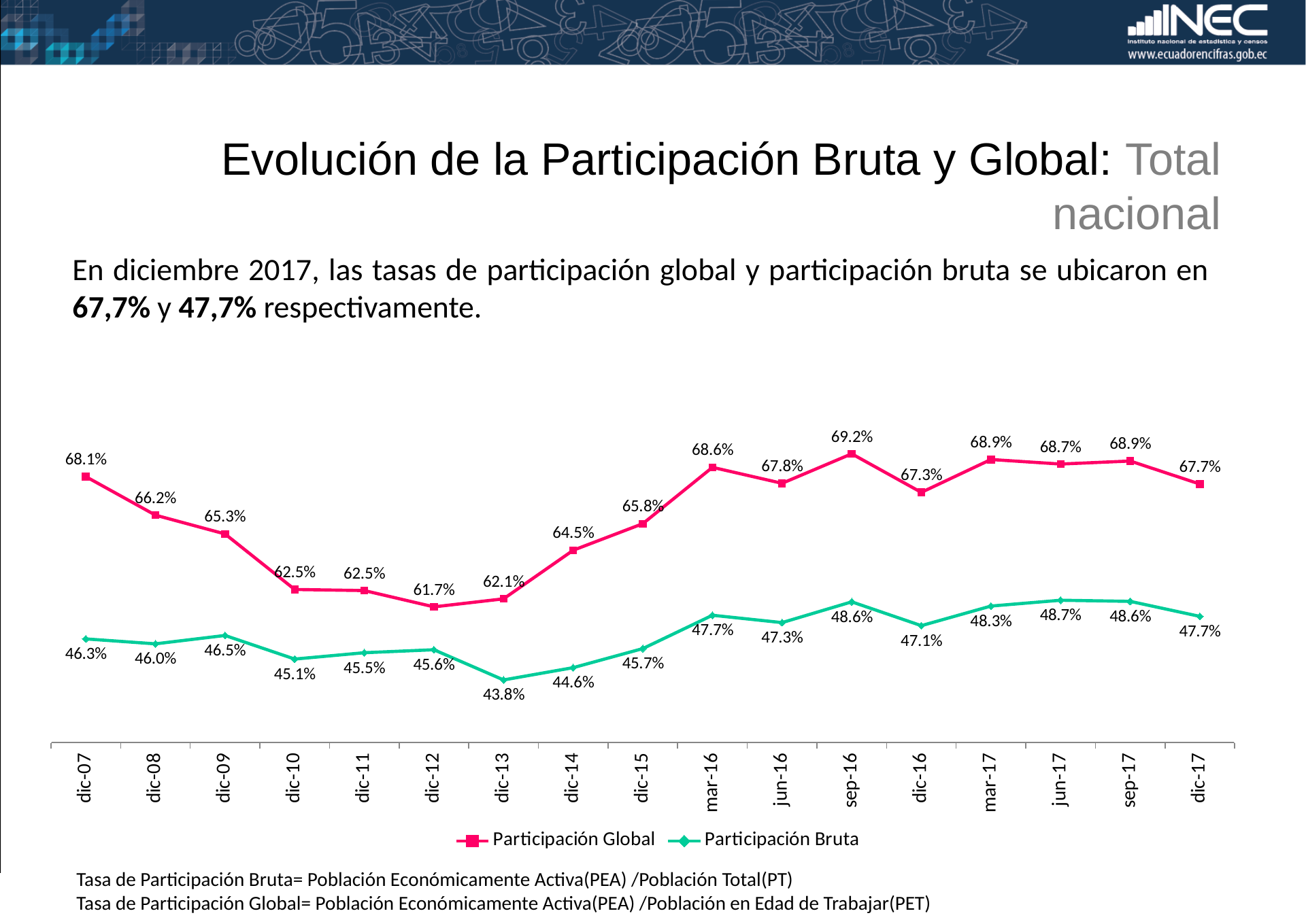

Evolución de la Participación Bruta y Global: Total nacional
En diciembre 2017, las tasas de participación global y participación bruta se ubicaron en 67,7% y 47,7% respectivamente.

### Chart

| Category | Participación Global | Participación Bruta |
|---|---|---|
| dic-07 | 0.681 | 0.463 |
| dic-08 | 0.662 | 0.46 |
| dic-09 | 0.6527581537642608 | 0.46508836461309533 |
| dic-10 | 0.6253953779625163 | 0.4507281986260845 |
| dic-11 | 0.6248570206941647 | 0.45459057645618145 |
| dic-12 | 0.6168236263883771 | 0.4564097968126435 |
| dic-13 | 0.6207817518939472 | 0.43804529686641813 |
| dic-14 | 0.6447133904477006 | 0.4455184725042794 |
| dic-15 | 0.6578073781809173 | 0.4571010421159019 |
| mar-16 | 0.6855591106446939 | 0.4773965871476031 |
| jun-16 | 0.677695857404604 | 0.47292453899953124 |
| sep-16 | 0.692235904965021 | 0.48555157618207284 |
| dic-16 | 0.6732158534319774 | 0.47107713572542254 |
| mar-17 | 0.68941429683306 | 0.48298360696432696 |
| jun-17 | 0.6871858410301619 | 0.4865353797301167 |
| sep-17 | 0.6886657543832109 | 0.4858549208452775 |
| dic-17 | 0.6773409934999325 | 0.47671755288727025 |
Tasa de Participación Bruta= Población Económicamente Activa(PEA) /Población Total(PT)
Tasa de Participación Global= Población Económicamente Activa(PEA) /Población en Edad de Trabajar(PET)